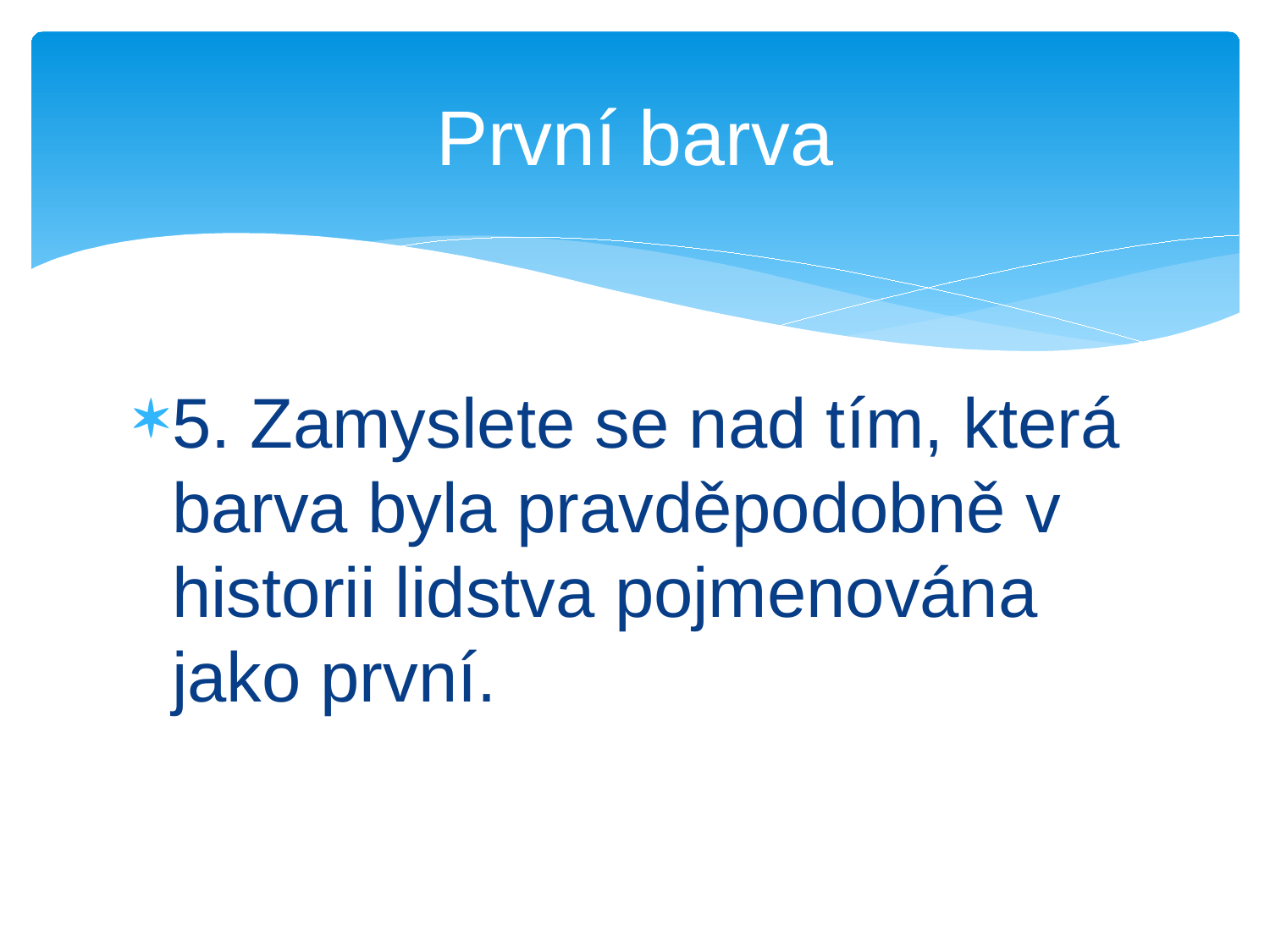

# První barva
5. Zamyslete se nad tím, která barva byla pravděpodobně v historii lidstva pojmenována jako první.